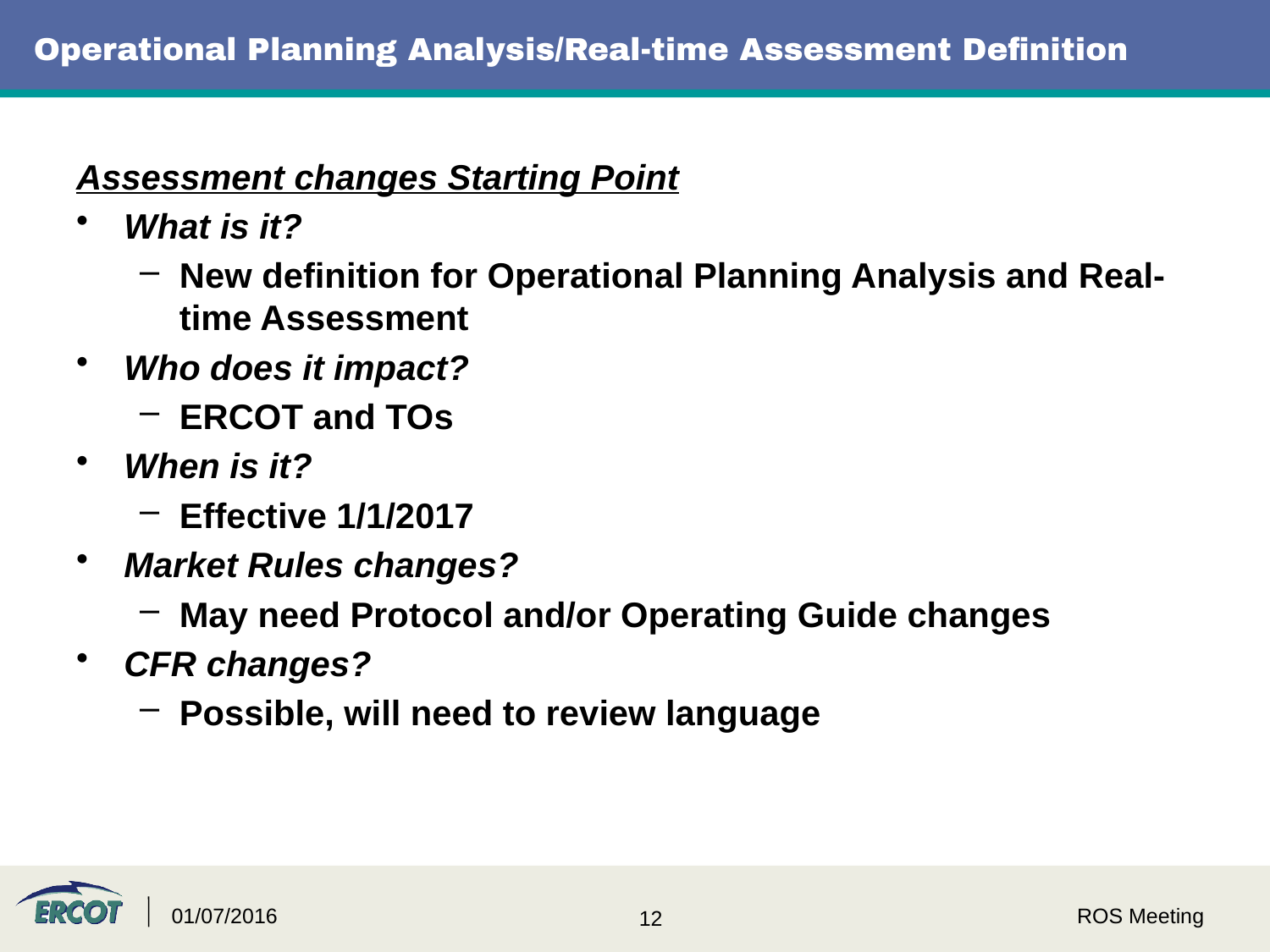

# Operational Planning Analysis/Real-time Assessment Definition
Assessment changes Starting Point
What is it?
New definition for Operational Planning Analysis and Real-time Assessment
Who does it impact?
ERCOT and TOs
When is it?
Effective 1/1/2017
Market Rules changes?
May need Protocol and/or Operating Guide changes
CFR changes?
Possible, will need to review language
01/07/2016
ROS Meeting